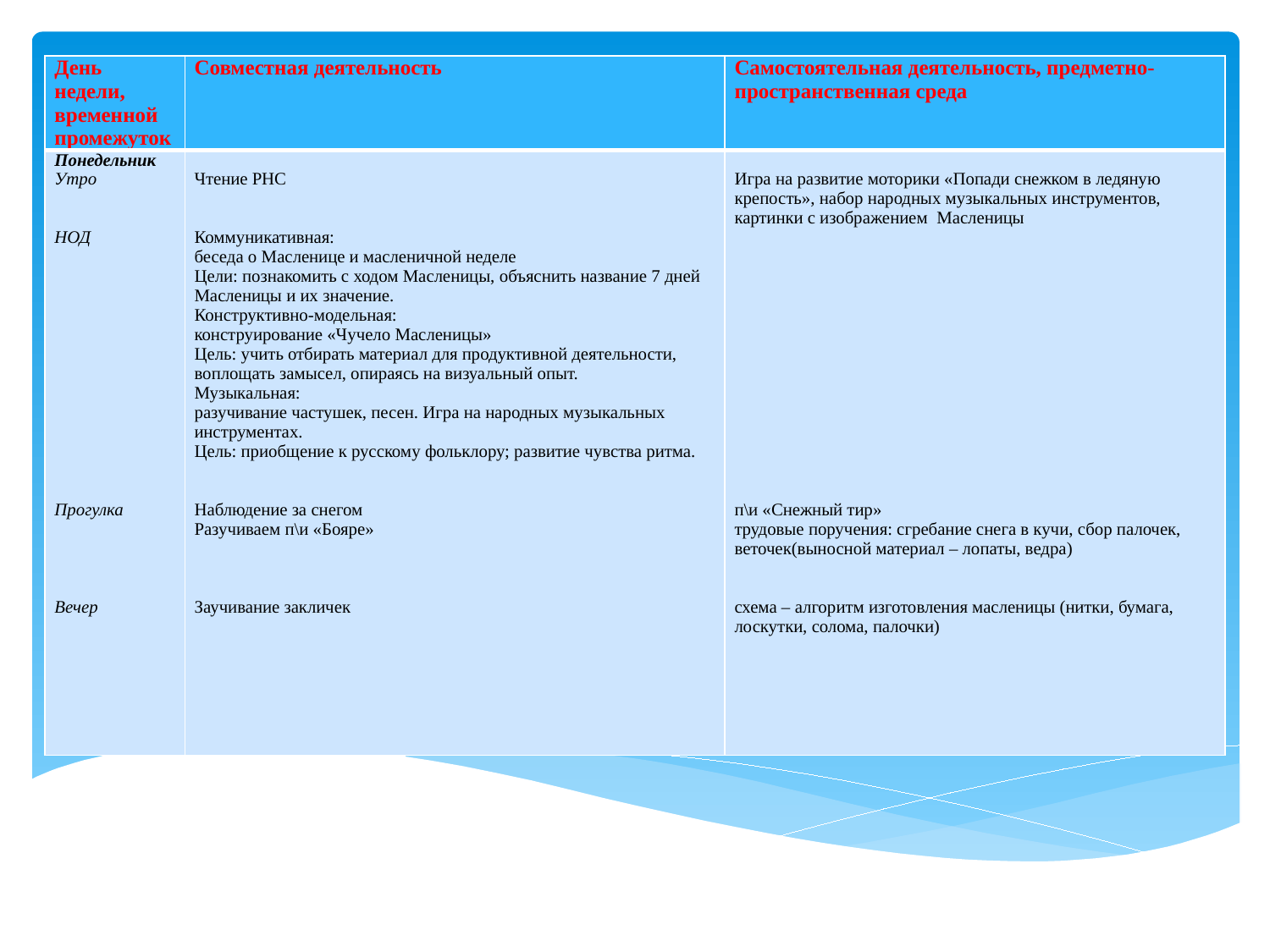

| День недели, временной промежуток | Совместная деятельность | Самостоятельная деятельность, предметно-пространственная среда |
| --- | --- | --- |
| Понедельник Утро     НОД                         Прогулка         Вечер | Чтение РНС     Коммуникативная: беседа о Масленице и масленичной неделе Цели: познакомить с ходом Масленицы, объяснить название 7 дней Масленицы и их значение. Конструктивно-модельная: конструирование «Чучело Масленицы» Цель: учить отбирать материал для продуктивной деятельности, воплощать замысел, опираясь на визуальный опыт. Музыкальная: разучивание частушек, песен. Игра на народных музыкальных инструментах. Цель: приобщение к русскому фольклору; развитие чувства ритма.     Наблюдение за снегом Разучиваем п\и «Бояре»       Заучивание закличек | Игра на развитие моторики «Попади снежком в ледяную крепость», набор народных музыкальных инструментов, картинки с изображением Масленицы                           п\и «Снежный тир» трудовые поручения: сгребание снега в кучи, сбор палочек, веточек(выносной материал – лопаты, ведра)   схема – алгоритм изготовления масленицы (нитки, бумага, лоскутки, солома, палочки) |